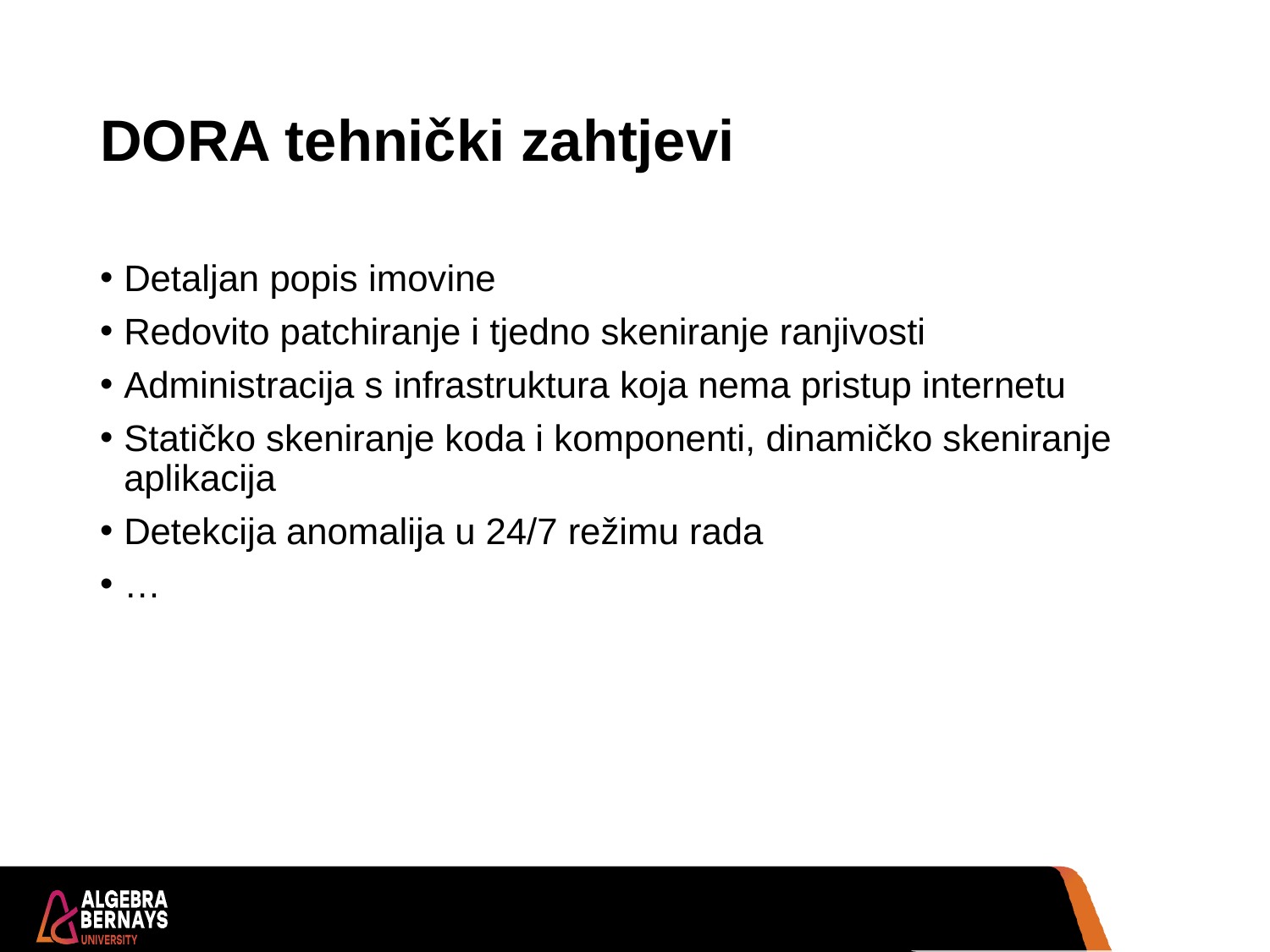

# DORA tehnički zahtjevi
Detaljan popis imovine
Redovito patchiranje i tjedno skeniranje ranjivosti
Administracija s infrastruktura koja nema pristup internetu
Statičko skeniranje koda i komponenti, dinamičko skeniranje aplikacija
Detekcija anomalija u 24/7 režimu rada
…